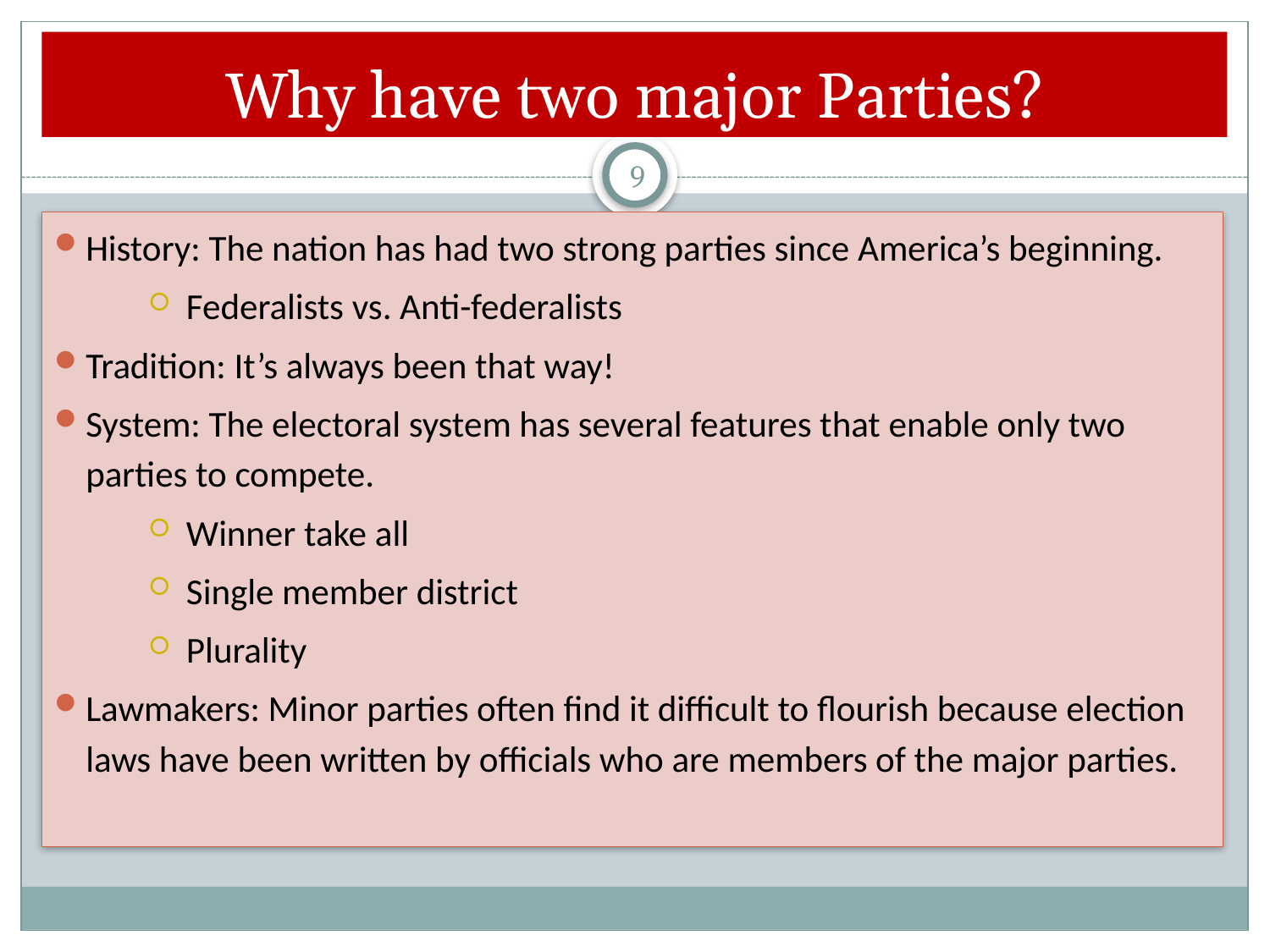

# Why have two major Parties?
9
History: The nation has had two strong parties since America’s beginning.
Federalists vs. Anti-federalists
Tradition: It’s always been that way!
System: The electoral system has several features that enable only two parties to compete.
Winner take all
Single member district
Plurality
Lawmakers: Minor parties often find it difficult to flourish because election laws have been written by officials who are members of the major parties.